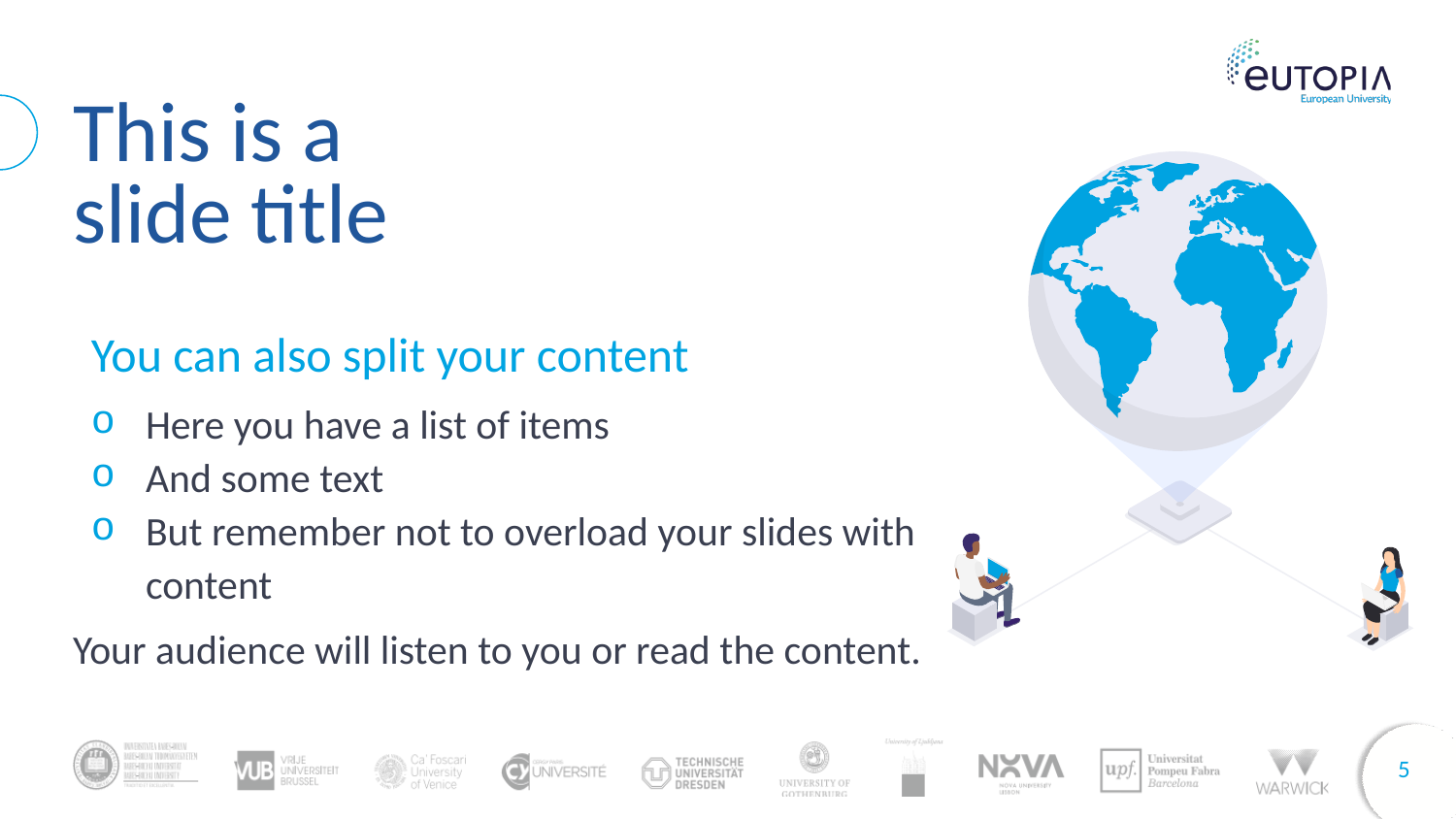

# This is a slide title

You can also split your content
Here you have a list of items
And some text
But remember not to overload your slides with content
Your audience will listen to you or read the content.
5